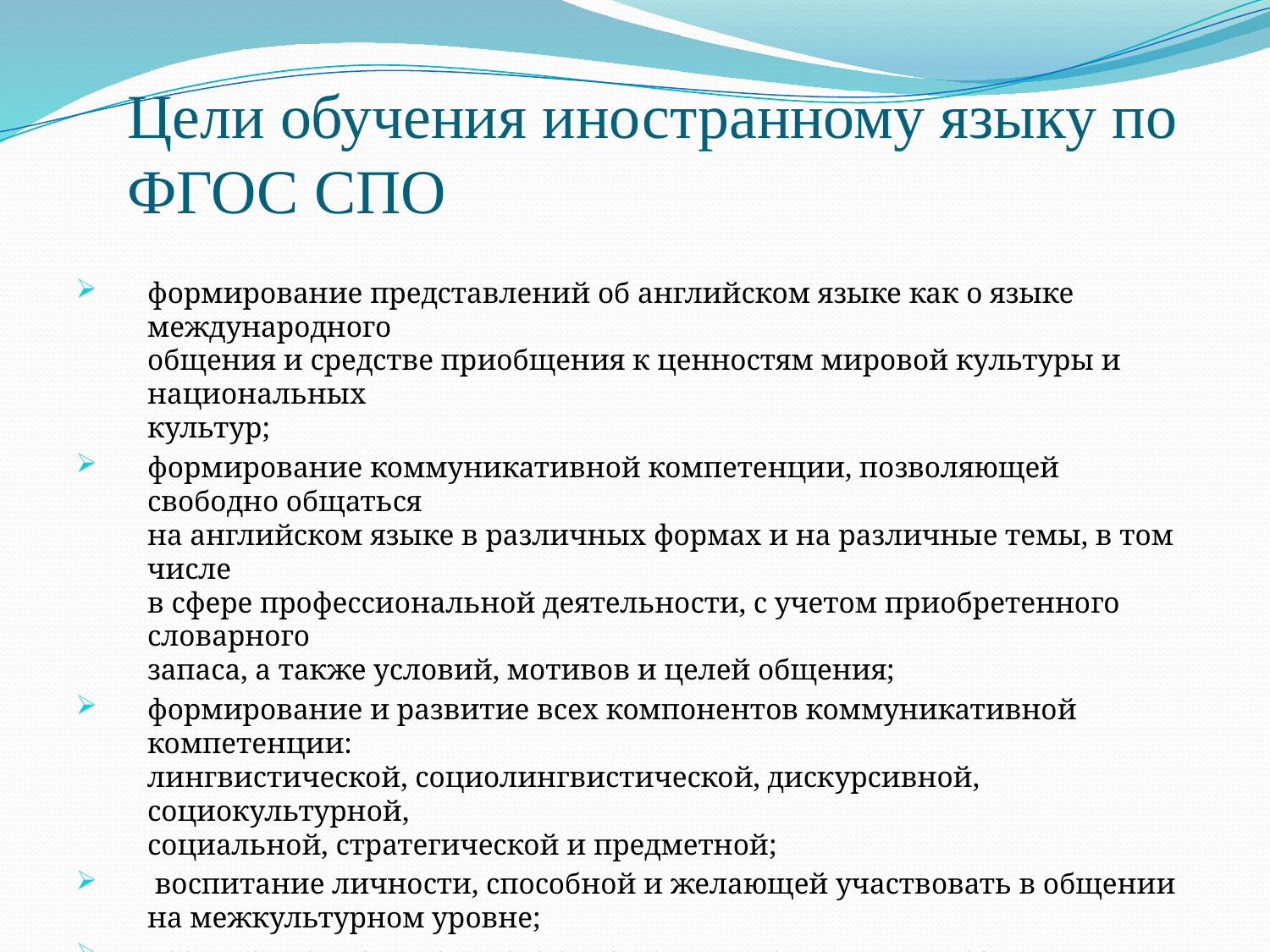

# Цели обучения иностранному языку по ФГОС СПО
формирование представлений об английском языке как о языке международного
общения и средстве приобщения к ценностям мировой культуры и национальных
культур;
формирование коммуникативной компетенции, позволяющей свободно общаться
на английском языке в различных формах и на различные темы, в том числе
в сфере профессиональной деятельности, с учетом приобретенного словарного
запаса, а также условий, мотивов и целей общения;
формирование и развитие всех компонентов коммуникативной компетенции:
лингвистической, социолингвистической, дискурсивной, социокультурной,
социальной, стратегической и предметной;
 воспитание личности, способной и желающей участвовать в общении на межкультурном уровне;
воспитание уважительного отношения к другим культурам и социальным субкультурам.